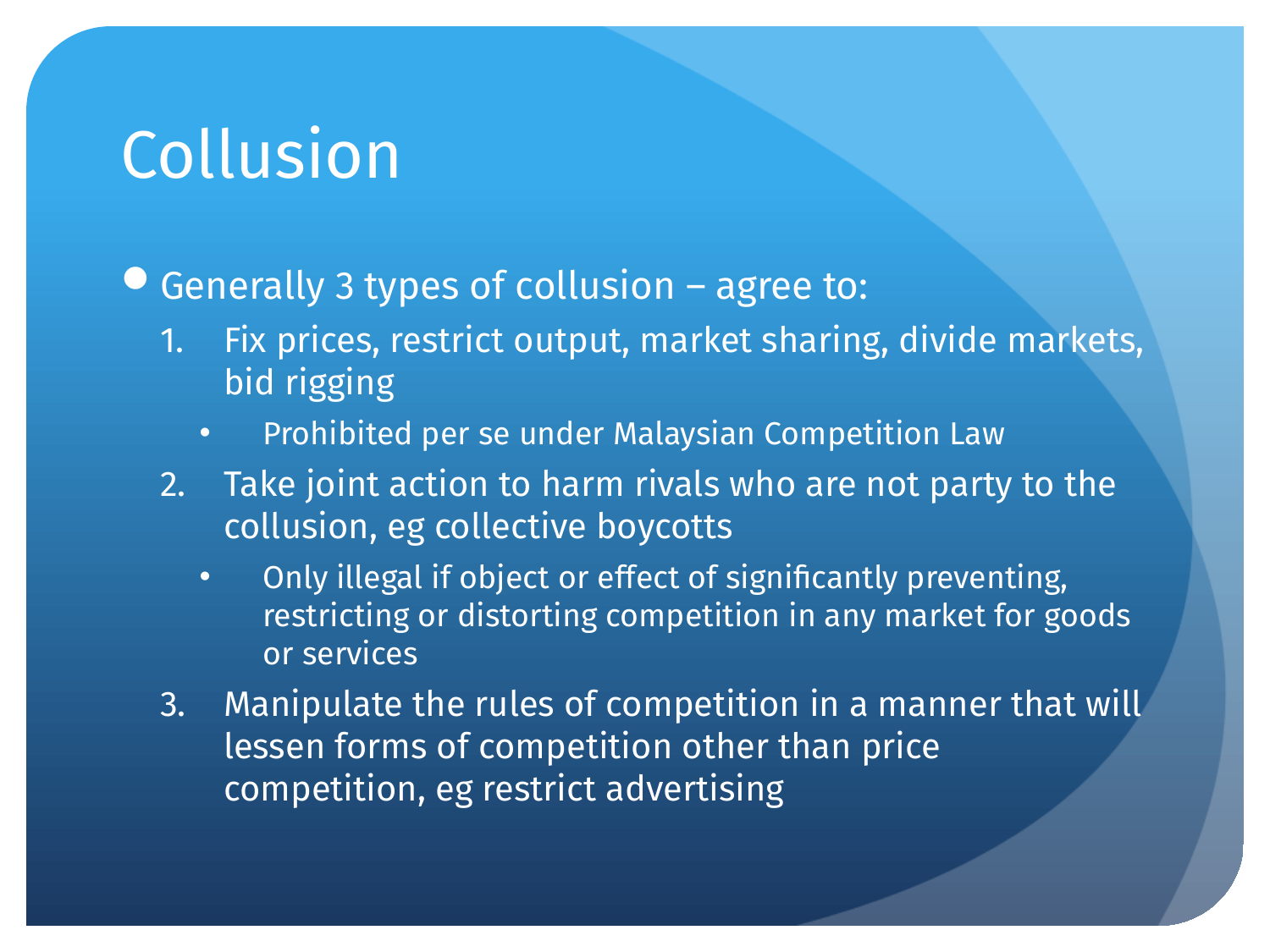

# Collusion
Generally 3 types of collusion – agree to:
Fix prices, restrict output, market sharing, divide markets, bid rigging
Prohibited per se under Malaysian Competition Law
Take joint action to harm rivals who are not party to the collusion, eg collective boycotts
Only illegal if object or effect of significantly preventing, restricting or distorting competition in any market for goods or services
Manipulate the rules of competition in a manner that will lessen forms of competition other than price competition, eg restrict advertising